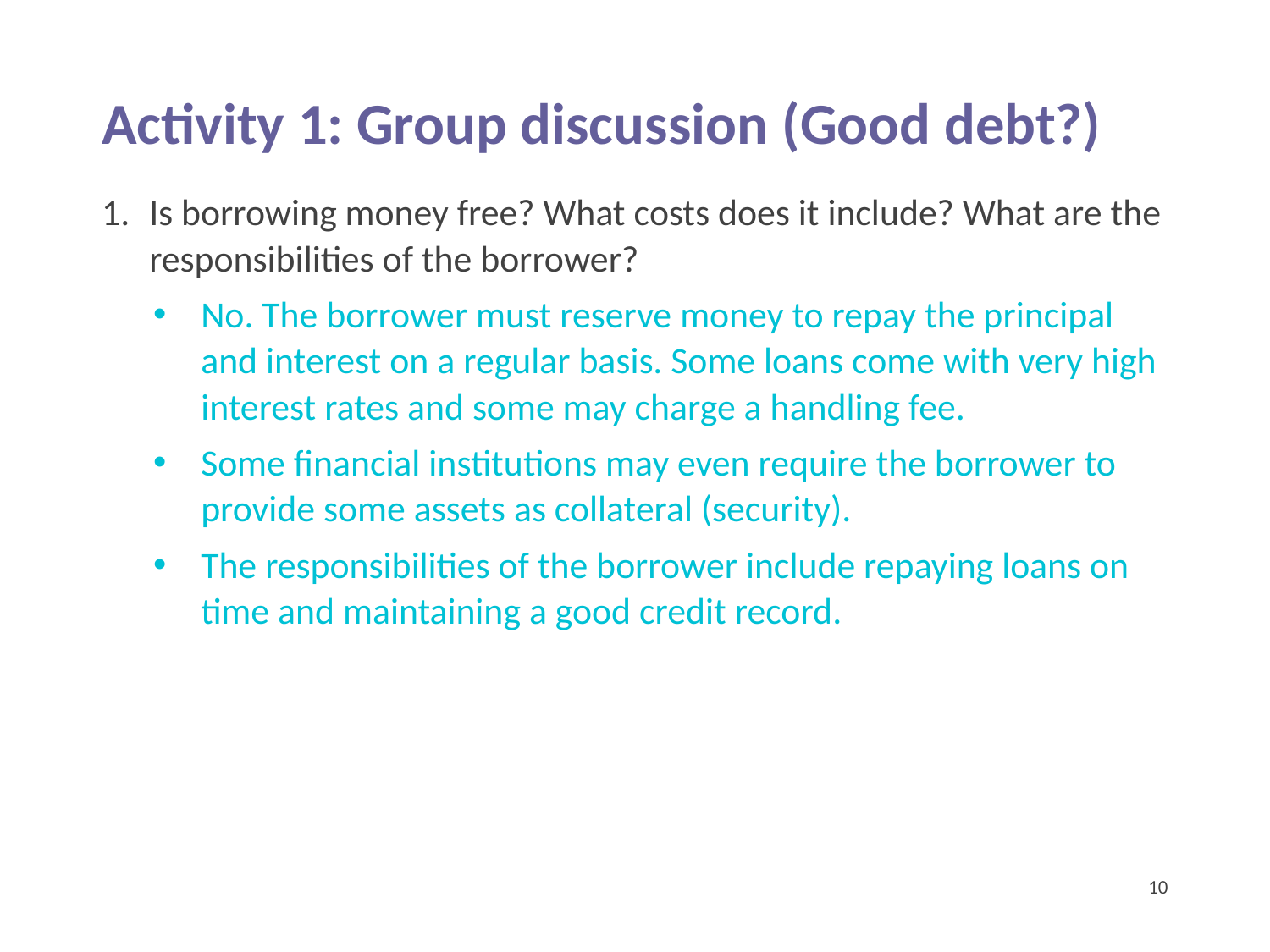

Activity 1: Group discussion (Good debt?)
Is borrowing money free? What costs does it include? What are the responsibilities of the borrower?
No. The borrower must reserve money to repay the principal and interest on a regular basis. Some loans come with very high interest rates and some may charge a handling fee.
Some financial institutions may even require the borrower to provide some assets as collateral (security).
The responsibilities of the borrower include repaying loans on time and maintaining a good credit record.
10